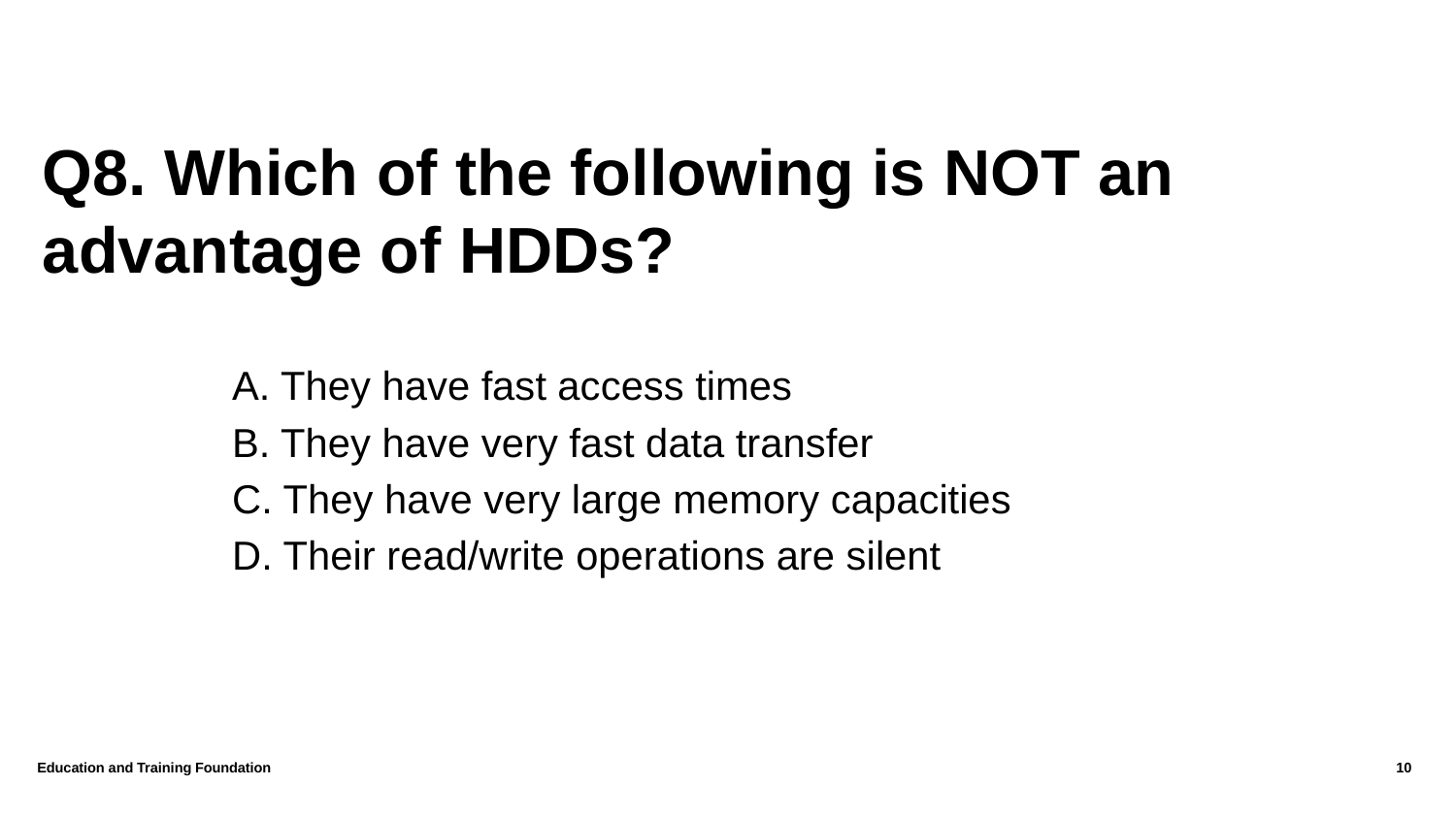

# Q8. Which of the following is NOT an advantage of HDDs?
A. They have fast access times
B. They have very fast data transfer
C. They have very large memory capacities
D. Their read/write operations are silent

Education and Training Foundation
10